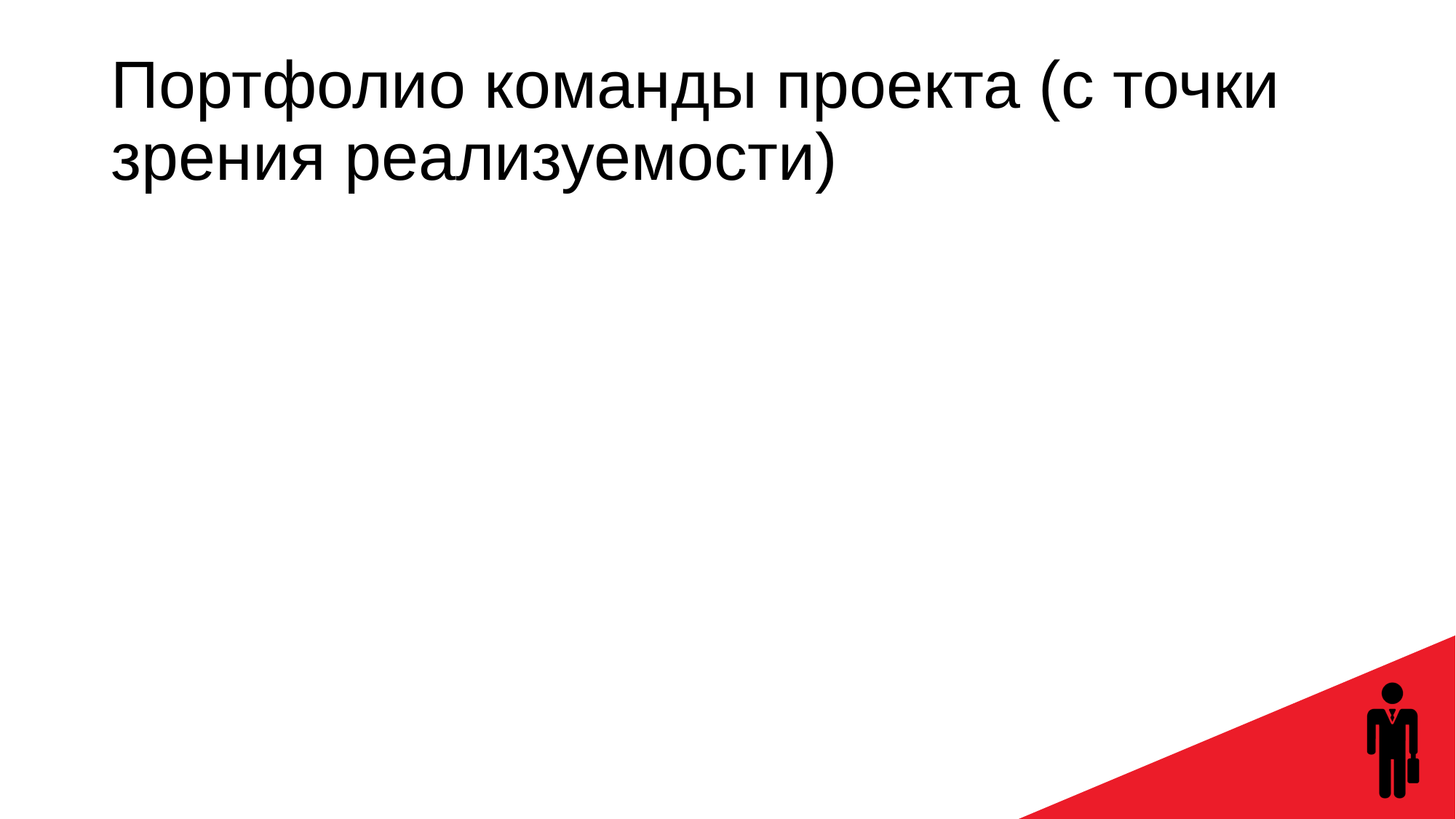

# Портфолио команды проекта (с точки зрения реализуемости)